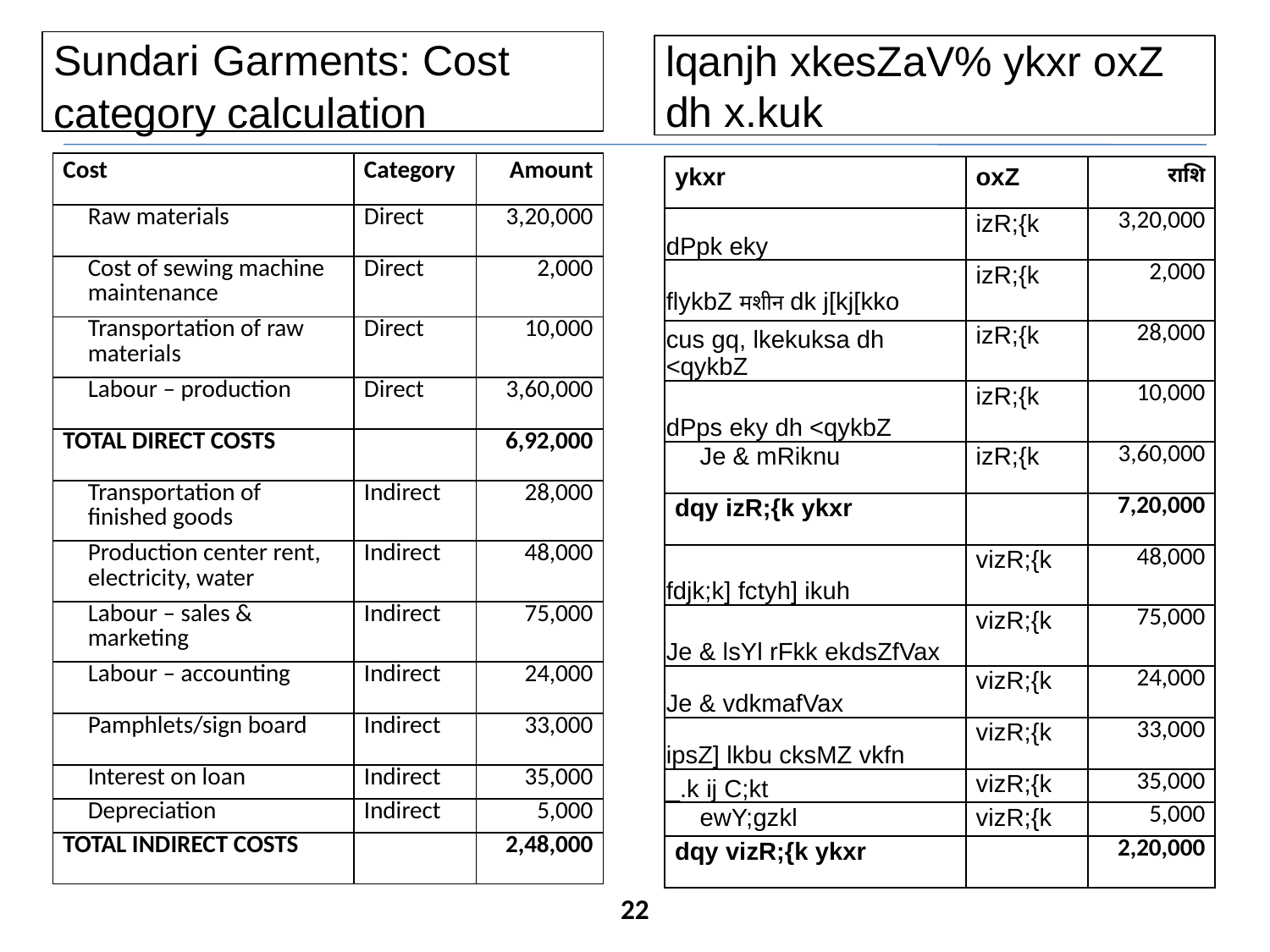

# Sundari Garments: Cost category calculation
lqanjh xkesZaV% ykxr oxZ dh x.kuk
| Cost | Category | Amount |
| --- | --- | --- |
| Raw materials | Direct | 3,20,000 |
| Cost of sewing machine maintenance | Direct | 2,000 |
| Transportation of raw materials | Direct | 10,000 |
| Labour – production | Direct | 3,60,000 |
| TOTAL DIRECT COSTS |  | 6,92,000 |
| Transportation of finished goods | Indirect | 28,000 |
| Production center rent, electricity, water | Indirect | 48,000 |
| Labour – sales & marketing | Indirect | 75,000 |
| Labour – accounting | Indirect | 24,000 |
| Pamphlets/sign board | Indirect | 33,000 |
| Interest on loan | Indirect | 35,000 |
| Depreciation | Indirect | 5,000 |
| TOTAL INDIRECT COSTS |  | 2,48,000 |
| ykxr | oxZ | राशि |
| --- | --- | --- |
| dPpk eky | izR;{k | 3,20,000 |
| flykbZ मशीन dk j[kj[kko | izR;{k | 2,000 |
| cus gq, lkekuksa dh <qykbZ | izR;{k | 28,000 |
| dPps eky dh <qykbZ | izR;{k | 10,000 |
| Je & mRiknu | izR;{k | 3,60,000 |
| dqy izR;{k ykxr |  | 7,20,000 |
| fdjk;k] fctyh] ikuh | vizR;{k | 48,000 |
| Je & lsYl rFkk ekdsZfVax | vizR;{k | 75,000 |
| Je & vdkmafVax | vizR;{k | 24,000 |
| ipsZ] lkbu cksMZ vkfn | vizR;{k | 33,000 |
| \_.k ij C;kt | vizR;{k | 35,000 |
| ewY;gzkl | vizR;{k | 5,000 |
| dqy vizR;{k ykxr |  | 2,20,000 |
22